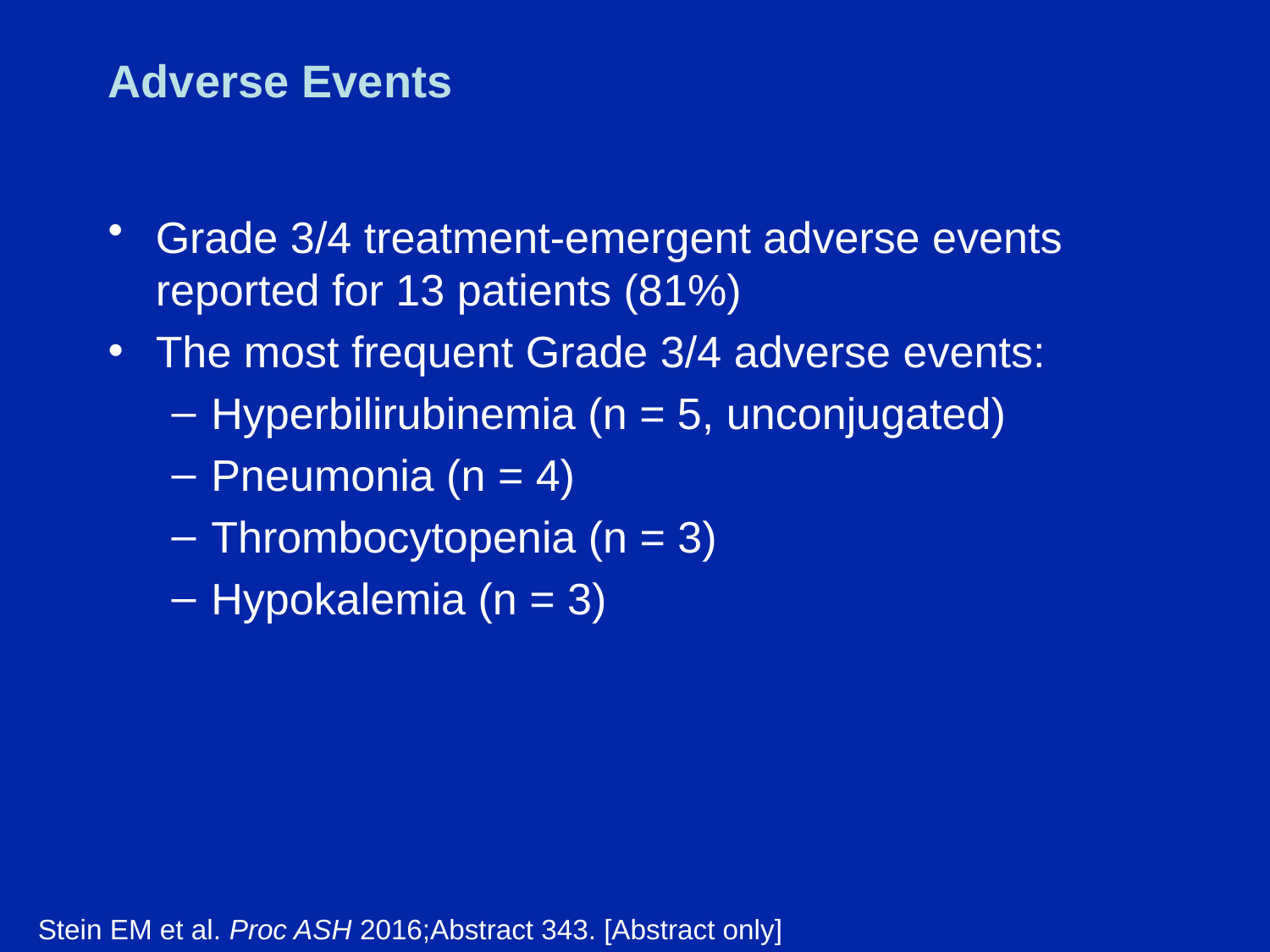

# Adverse Events
Grade 3/4 treatment-emergent adverse events reported for 13 patients (81%)
The most frequent Grade 3/4 adverse events:
Hyperbilirubinemia (n = 5, unconjugated)
Pneumonia (n = 4)
Thrombocytopenia (n = 3)
Hypokalemia (n = 3)
Stein EM et al. Proc ASH 2016;Abstract 343. [Abstract only]